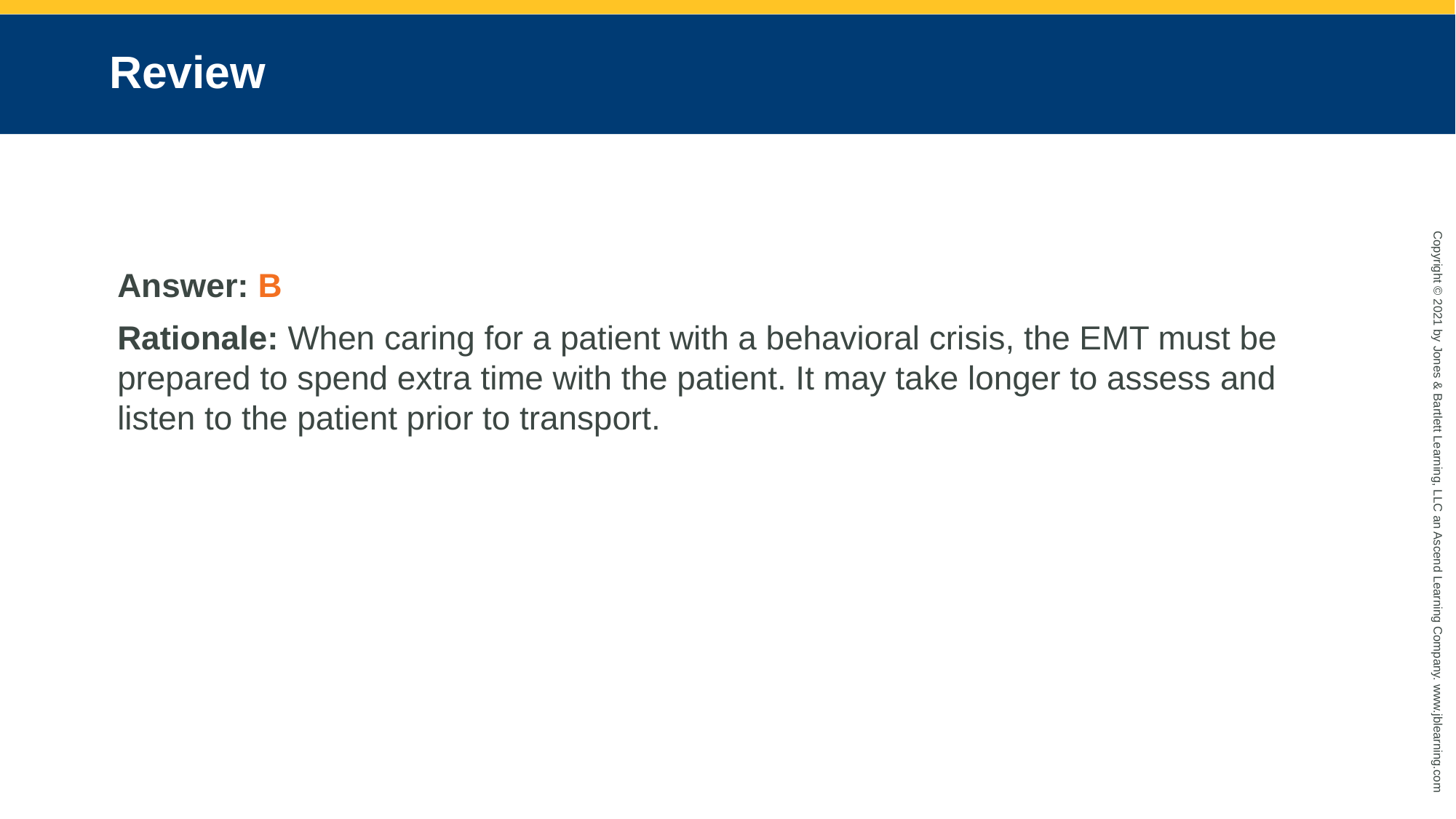

# Review
Answer: B
Rationale: When caring for a patient with a behavioral crisis, the EMT must be prepared to spend extra time with the patient. It may take longer to assess and listen to the patient prior to transport.